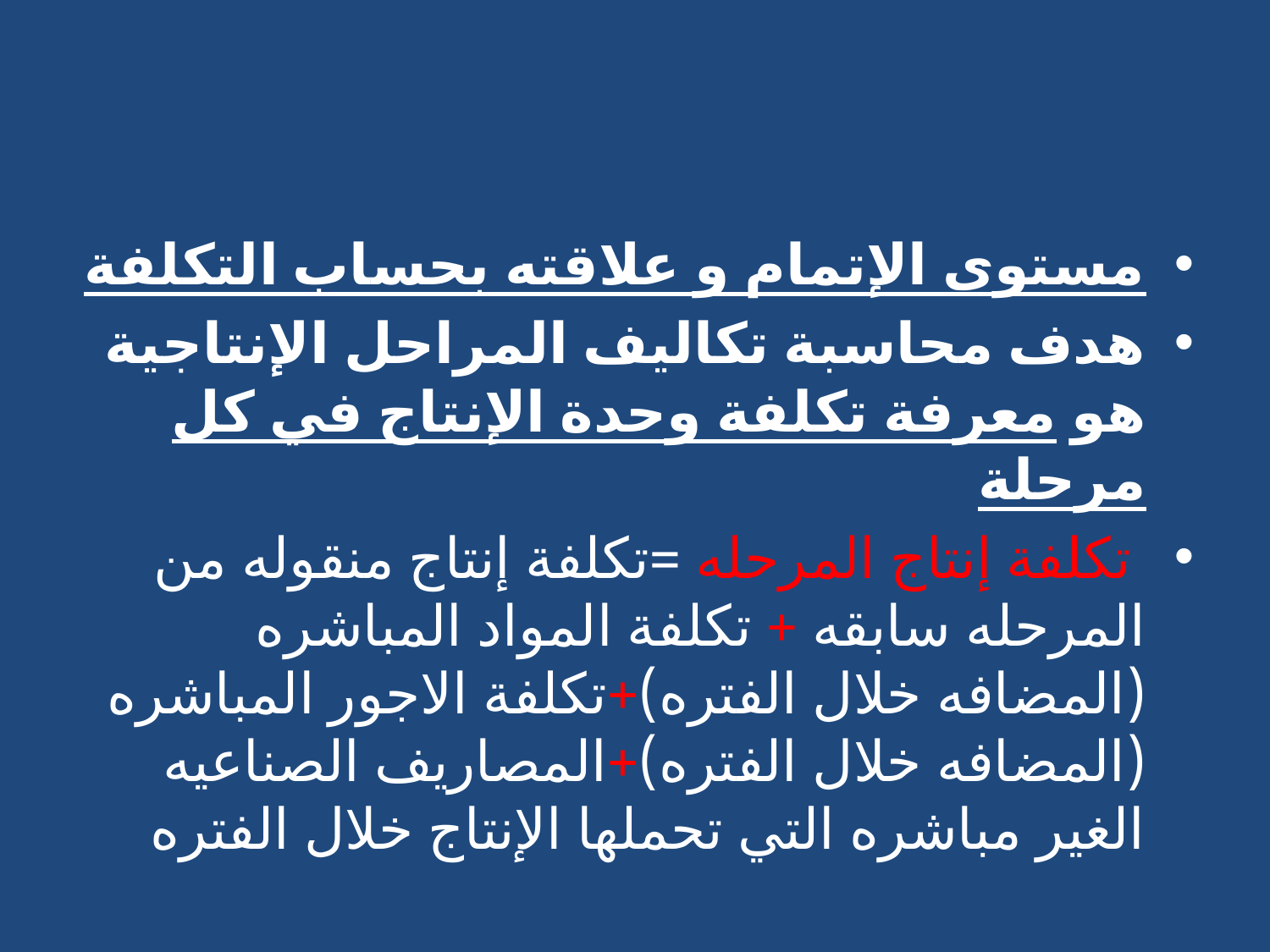

#
مستوى الإتمام و علاقته بحساب التكلفة
هدف محاسبة تكاليف المراحل الإنتاجية هو معرفة تكلفة وحدة الإنتاج في كل مرحلة
 تكلفة إنتاج المرحله =تكلفة إنتاج منقوله من المرحله سابقه + تكلفة المواد المباشره (المضافه خلال الفتره)+تكلفة الاجور المباشره (المضافه خلال الفتره)+المصاريف الصناعيه الغير مباشره التي تحملها الإنتاج خلال الفتره